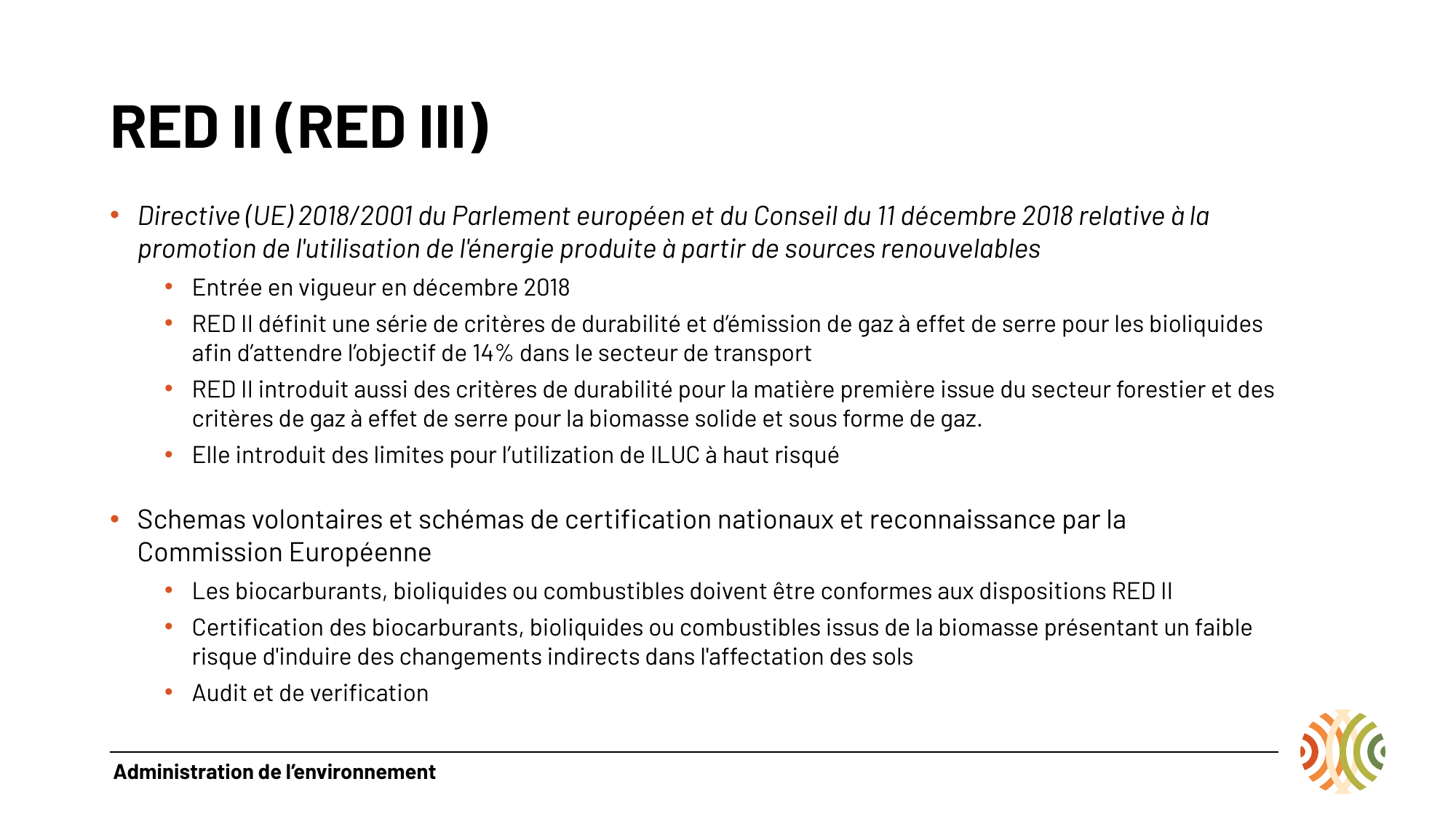

# RED II (RED III)
Directive (UE) 2018/2001 du Parlement européen et du Conseil du 11 décembre 2018 relative à la promotion de l'utilisation de l'énergie produite à partir de sources renouvelables
Entrée en vigueur en décembre 2018
RED II définit une série de critères de durabilité et d’émission de gaz à effet de serre pour les bioliquides afin d’attendre l’objectif de 14% dans le secteur de transport
RED II introduit aussi des critères de durabilité pour la matière première issue du secteur forestier et des critères de gaz à effet de serre pour la biomasse solide et sous forme de gaz.
Elle introduit des limites pour l’utilization de ILUC à haut risqué
Schemas volontaires et schémas de certification nationaux et reconnaissance par la Commission Européenne
Les biocarburants, bioliquides ou combustibles doivent être conformes aux dispositions RED II
Certification des biocarburants, bioliquides ou combustibles issus de la biomasse présentant un faible risque d'induire des changements indirects dans l'affectation des sols
Audit et de verification